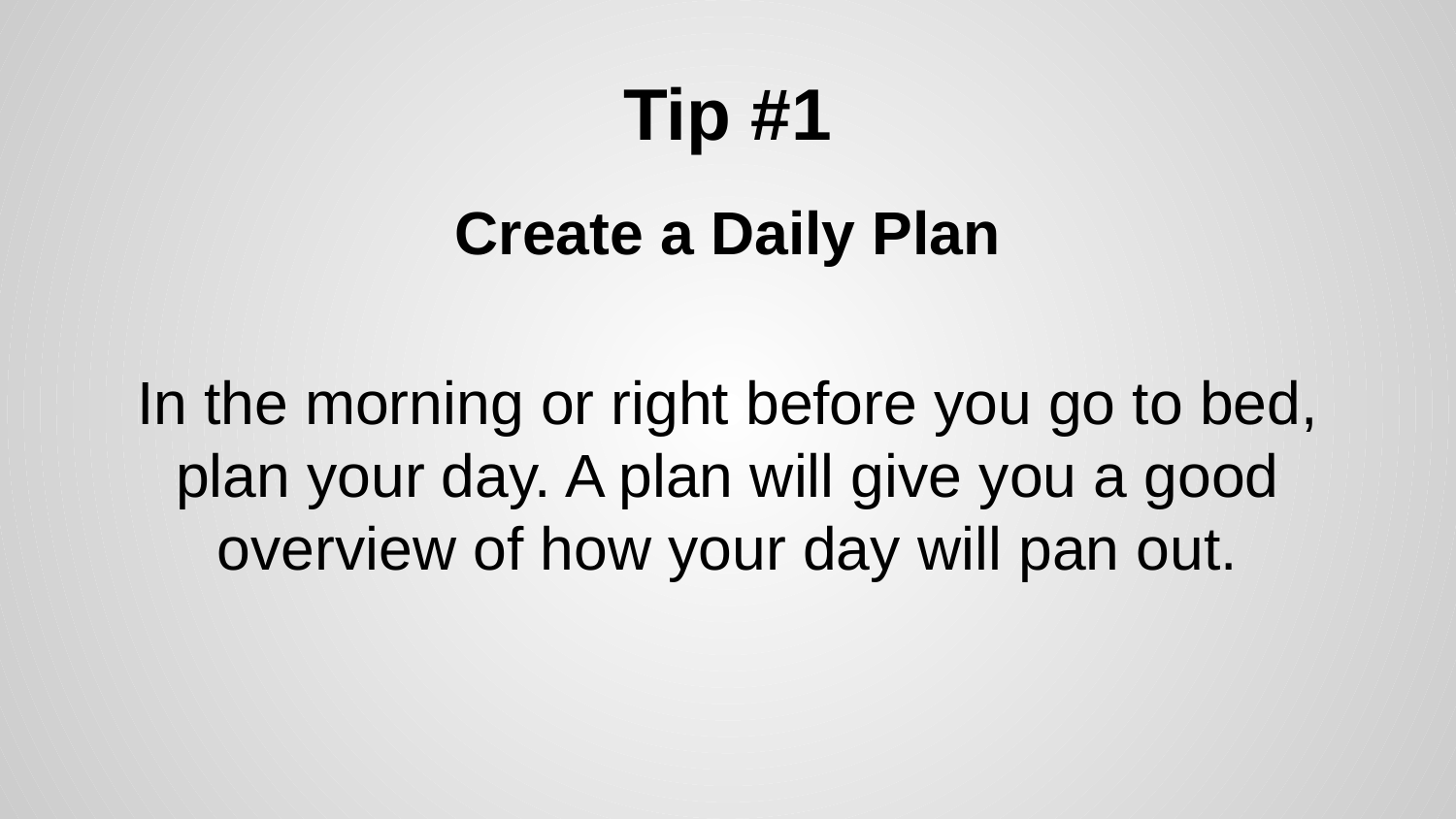

# Tip #1
Create a Daily Plan

In the morning or right before you go to bed, plan your day. A plan will give you a good overview of how your day will pan out.